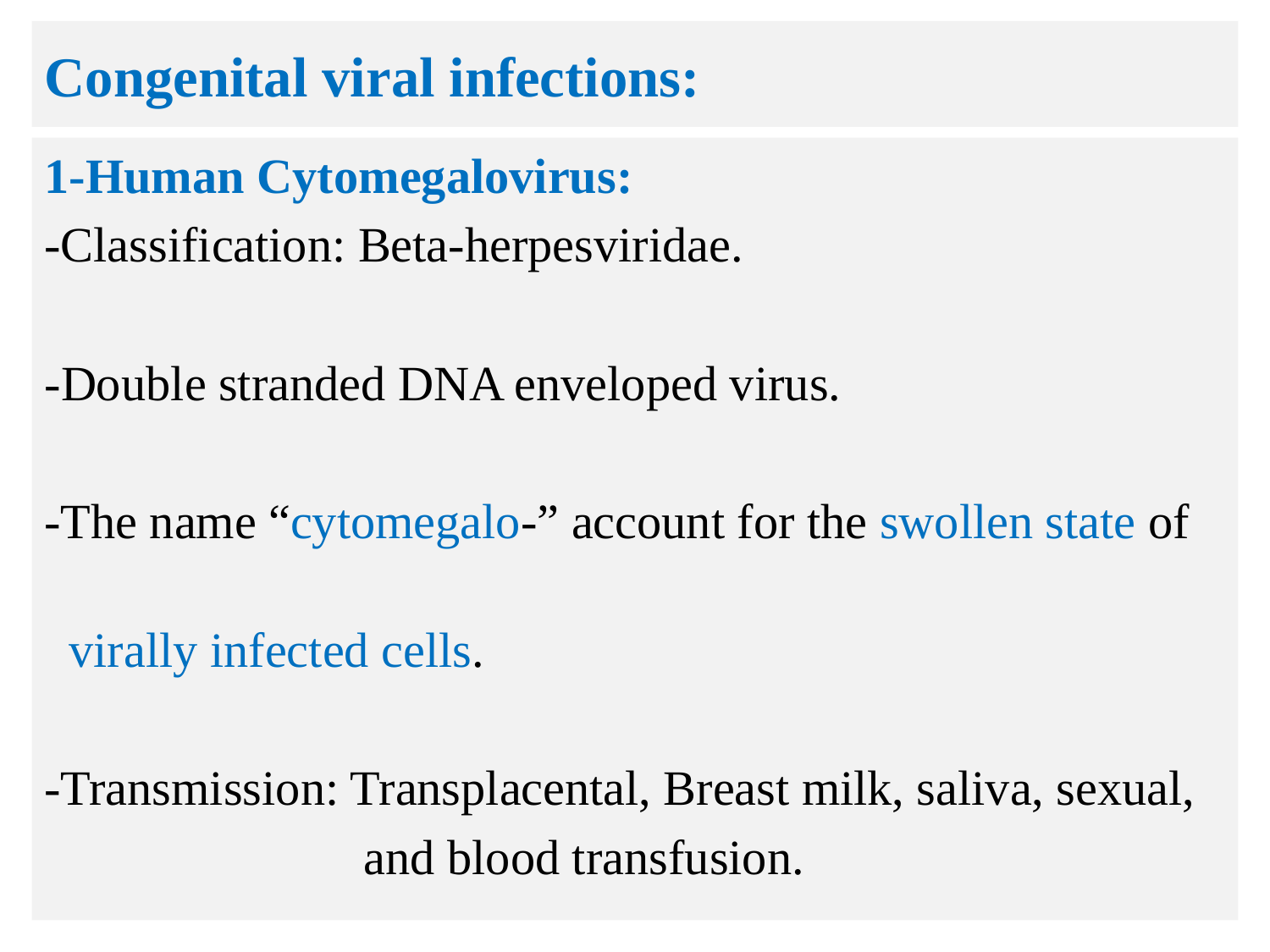

# Congenital viral infections:
1-Human Cytomegalovirus:
-Classification: Beta-herpesviridae.

-Double stranded DNA enveloped virus.

-The name “cytomegalo-” account for the swollen state of
  virally infected cells.

-Transmission: Transplacental, Breast milk, saliva, sexual,
                          and blood transfusion.